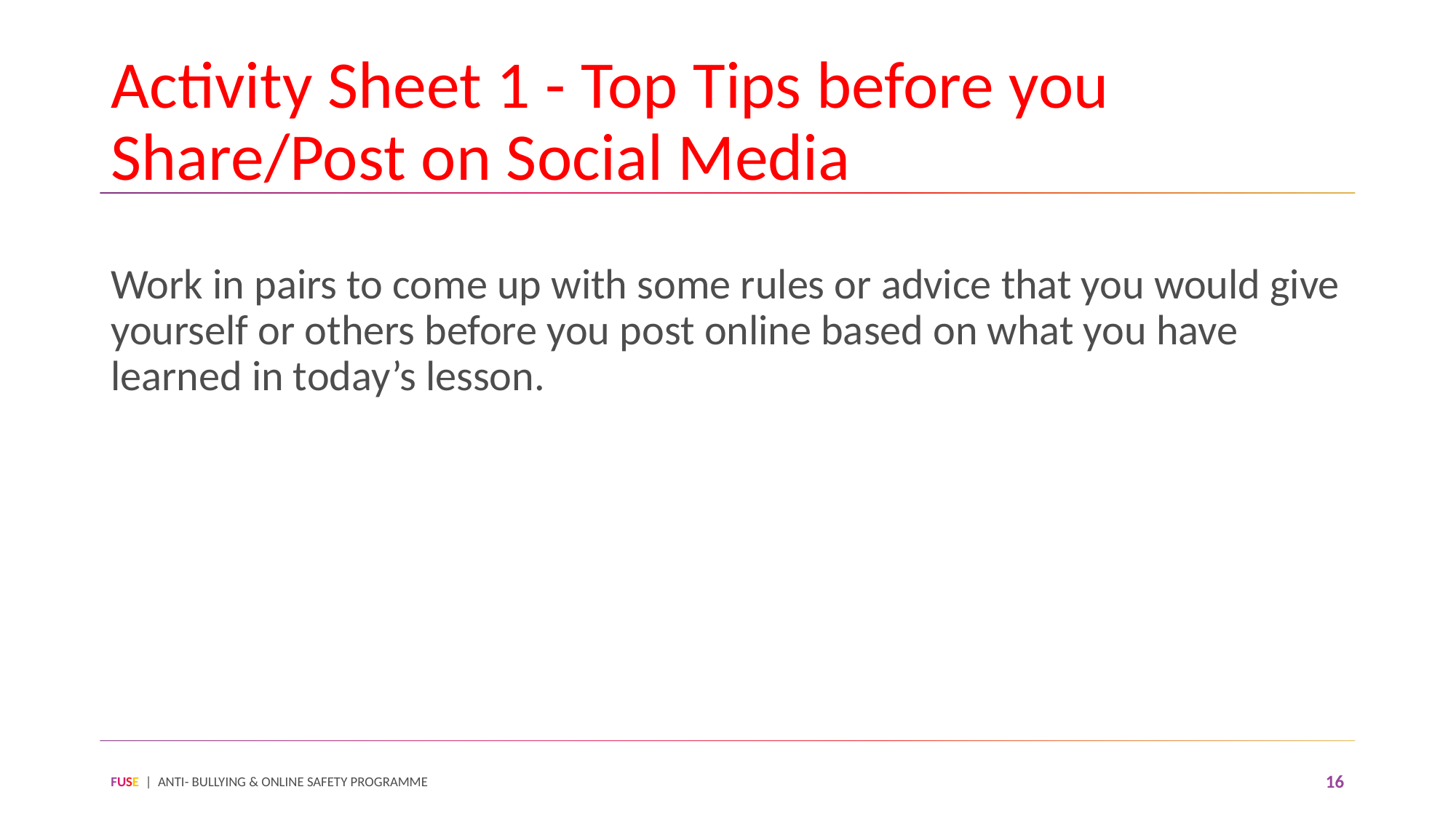

# Activity Sheet 1 - Top Tips before you Share/Post on Social Media
Work in pairs to come up with some rules or advice that you would give yourself or others before you post online based on what you have learned in today’s lesson.

FUSE  |  ANTI- BULLYING & ONLINE SAFETY PROGRAMME
16